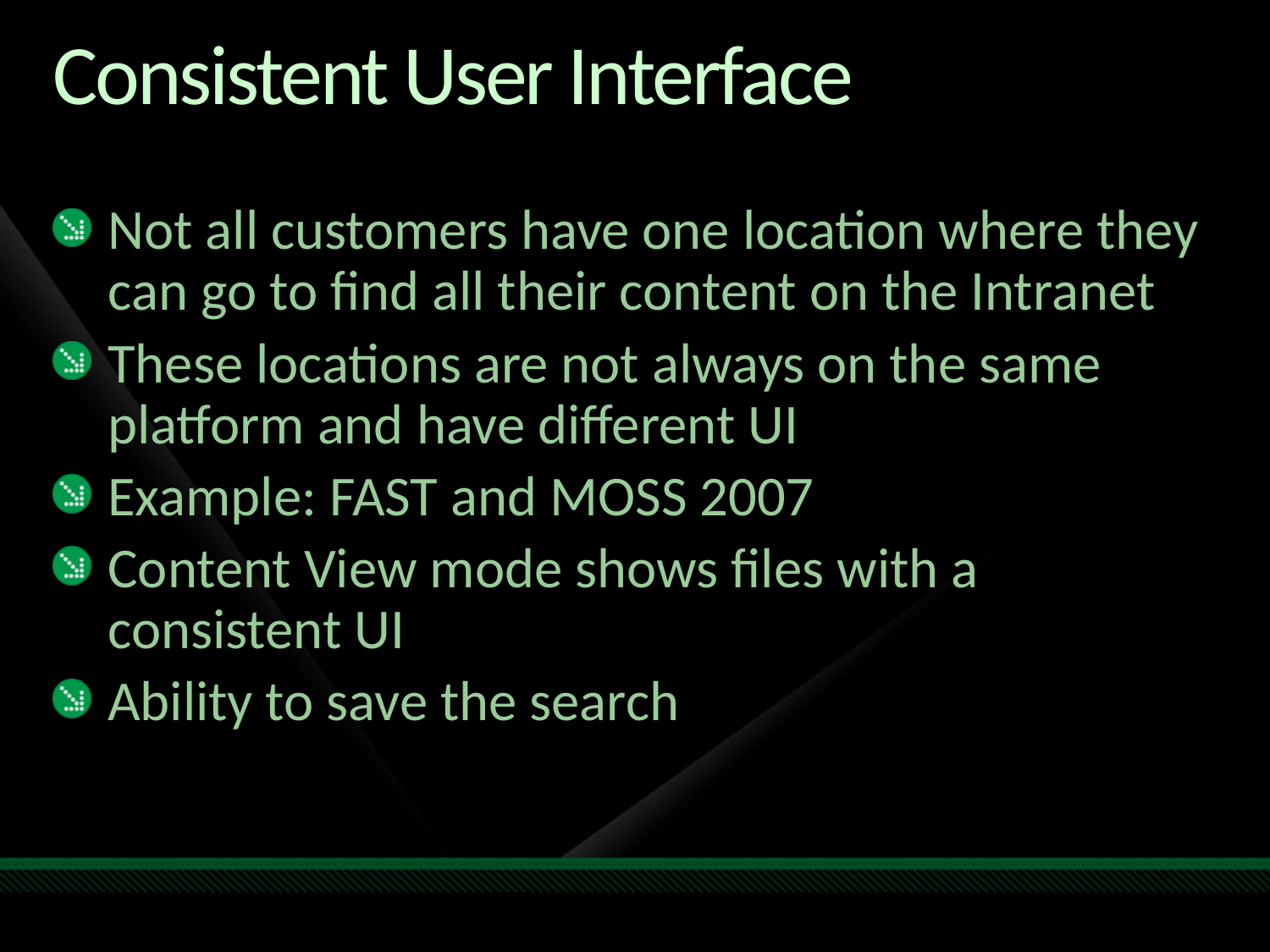

# Consistent User Interface
Not all customers have one location where they can go to find all their content on the Intranet
These locations are not always on the same platform and have different UI
Example: FAST and MOSS 2007
Content View mode shows files with a consistent UI
Ability to save the search